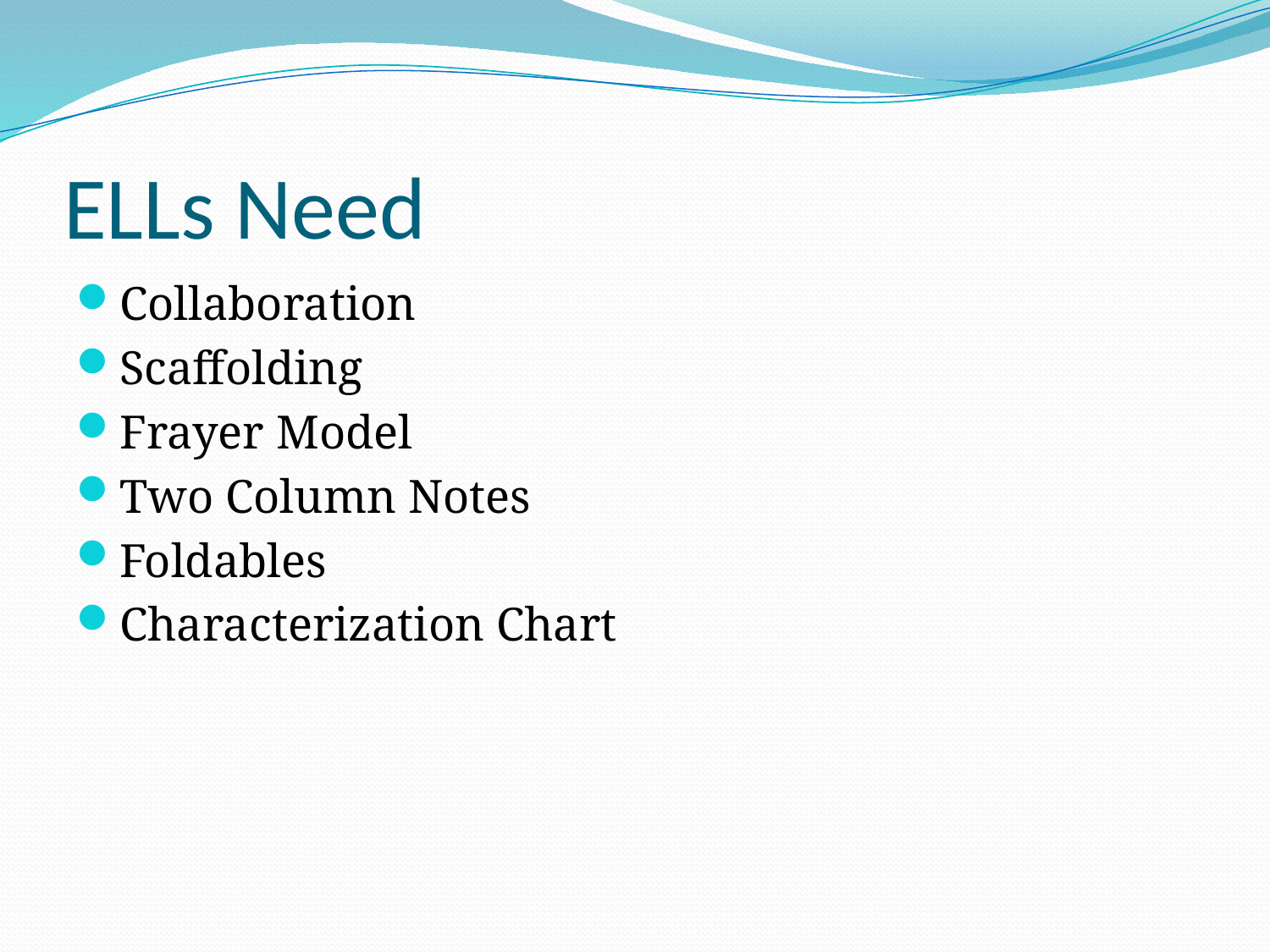

# ELLs Need
Collaboration
Scaffolding
Frayer Model
Two Column Notes
Foldables
Characterization Chart